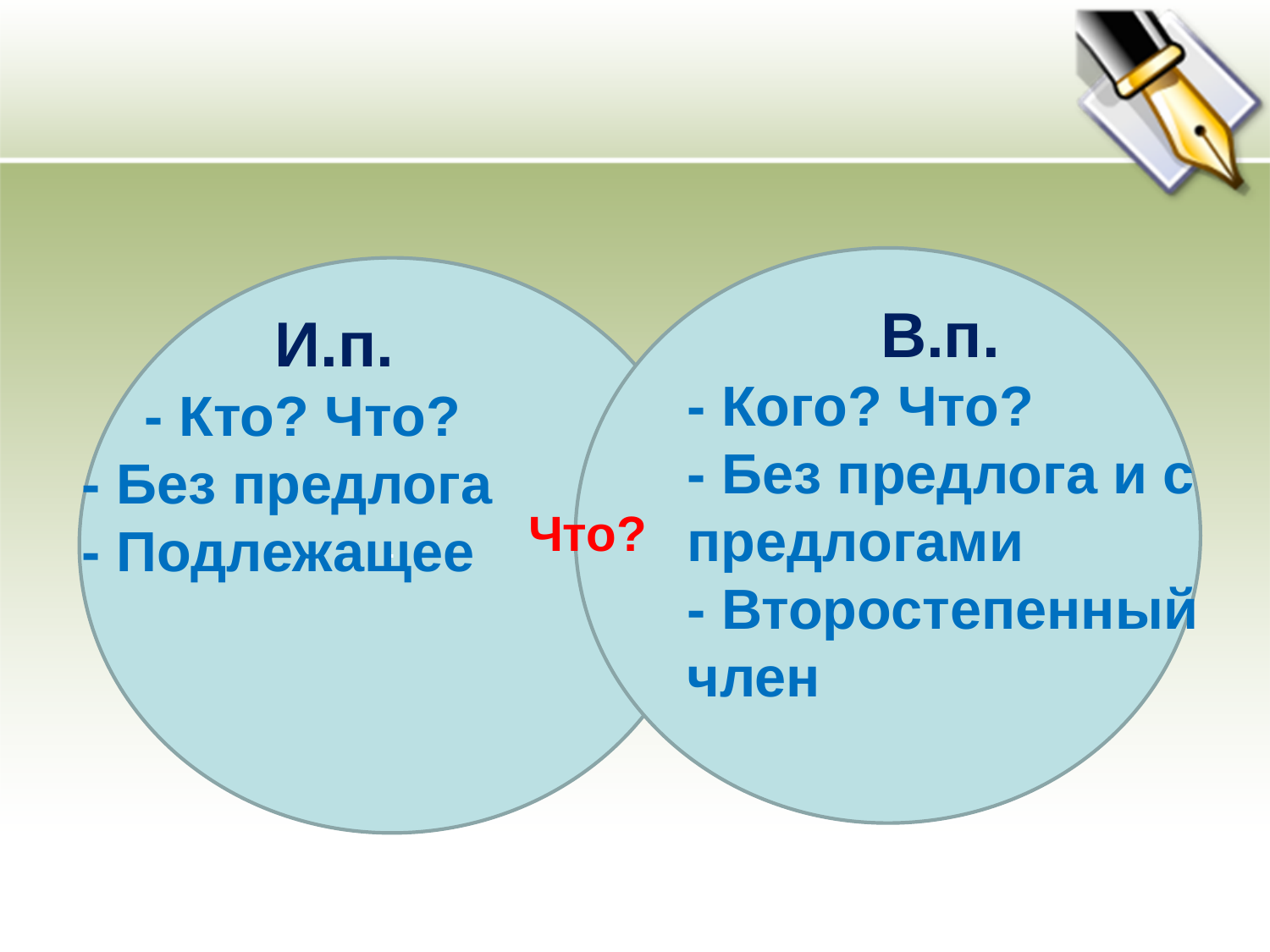

#

.
           В.п.
- Кого? Что?
- Без предлога и с предлогами
- Второстепенный член
           И.п.
    - Кто? Что?
- Без предлога
- Подлежащее

                 Что?